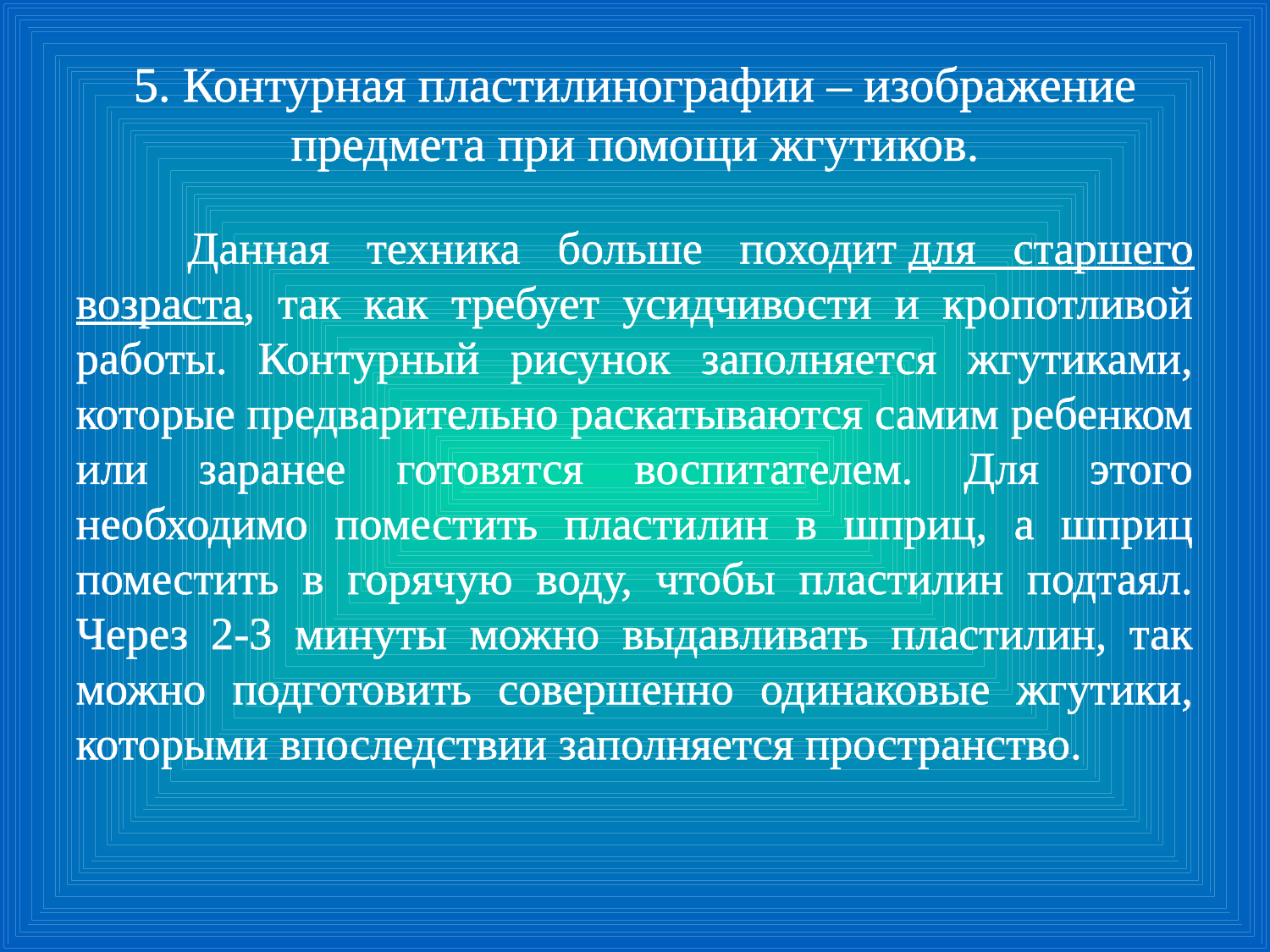

# 5. Контурная пластилинографии – изображение предмета при помощи жгутиков.
   Данная техника больше походит для старшего возраста, так как требует усидчивости и кропотливой работы. Контурный рисунок заполняется жгутиками, которые предварительно раскатываются самим ребенком или заранее готовятся воспитателем. Для этого необходимо поместить пластилин в шприц, а шприц поместить в горячую воду, чтобы пластилин подтаял. Через 2-3 минуты можно выдавливать пластилин, так можно подготовить совершенно одинаковые жгутики, которыми впоследствии заполняется пространство.